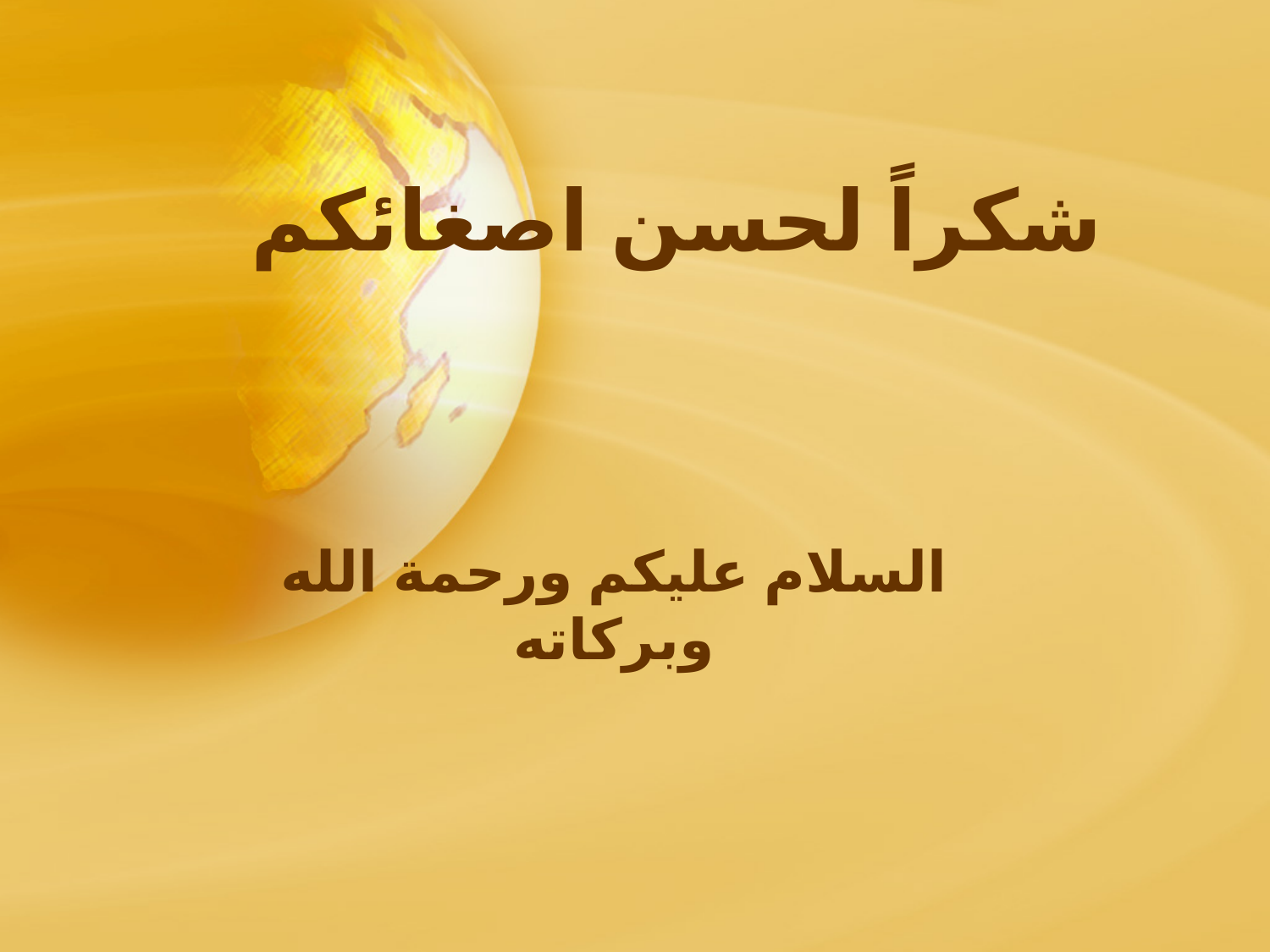

# شكراً لحسن اصغائكم
السلام عليكم ورحمة الله وبركاته